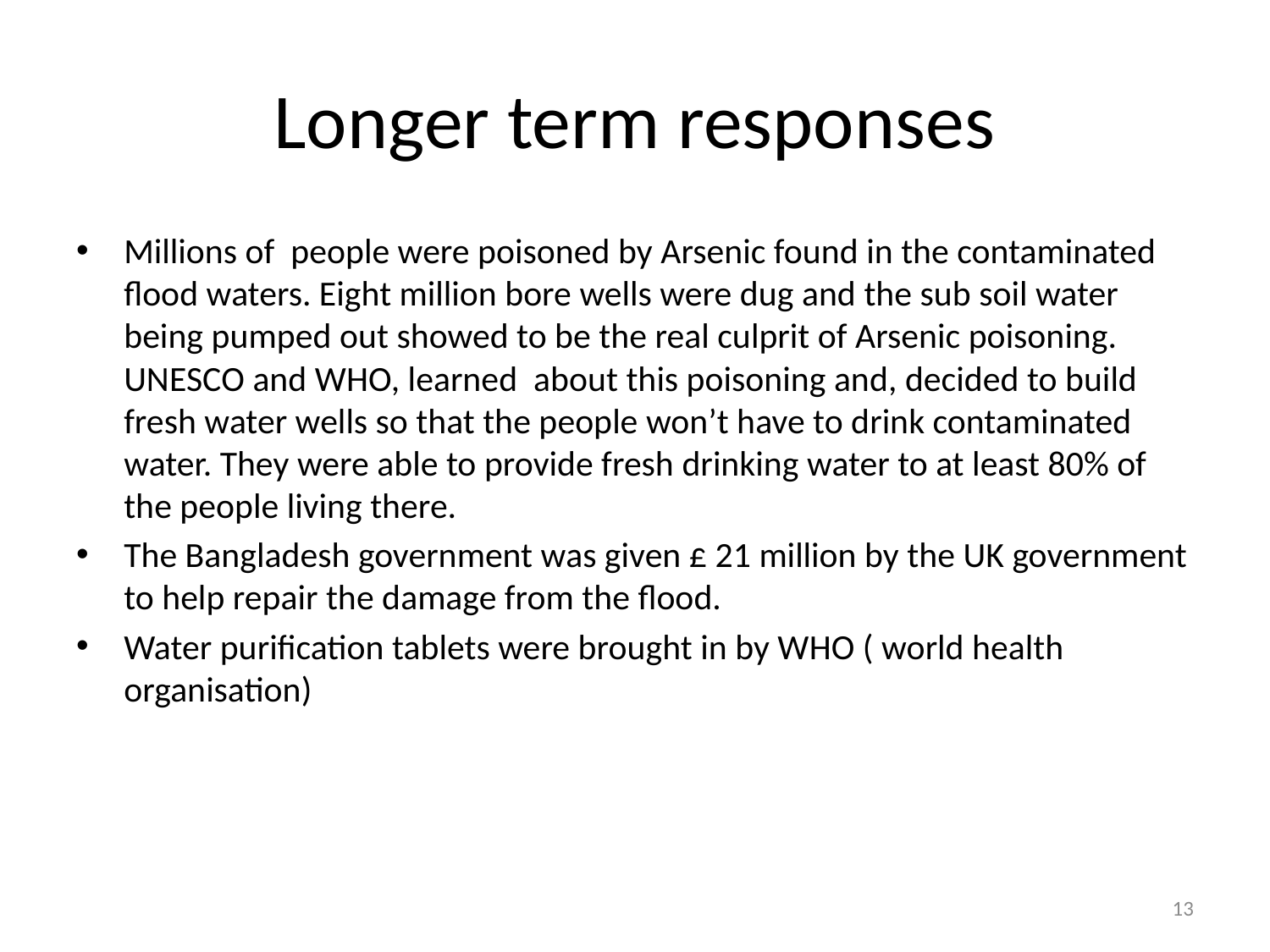

# Longer term responses
Millions of  people were poisoned by Arsenic found in the contaminated flood waters. Eight million bore wells were dug and the sub soil water being pumped out showed to be the real culprit of Arsenic poisoning. UNESCO and WHO, learned  about this poisoning and, decided to build fresh water wells so that the people won’t have to drink contaminated water. They were able to provide fresh drinking water to at least 80% of the people living there.
The Bangladesh government was given £ 21 million by the UK government to help repair the damage from the flood.
Water purification tablets were brought in by WHO ( world health organisation)
13